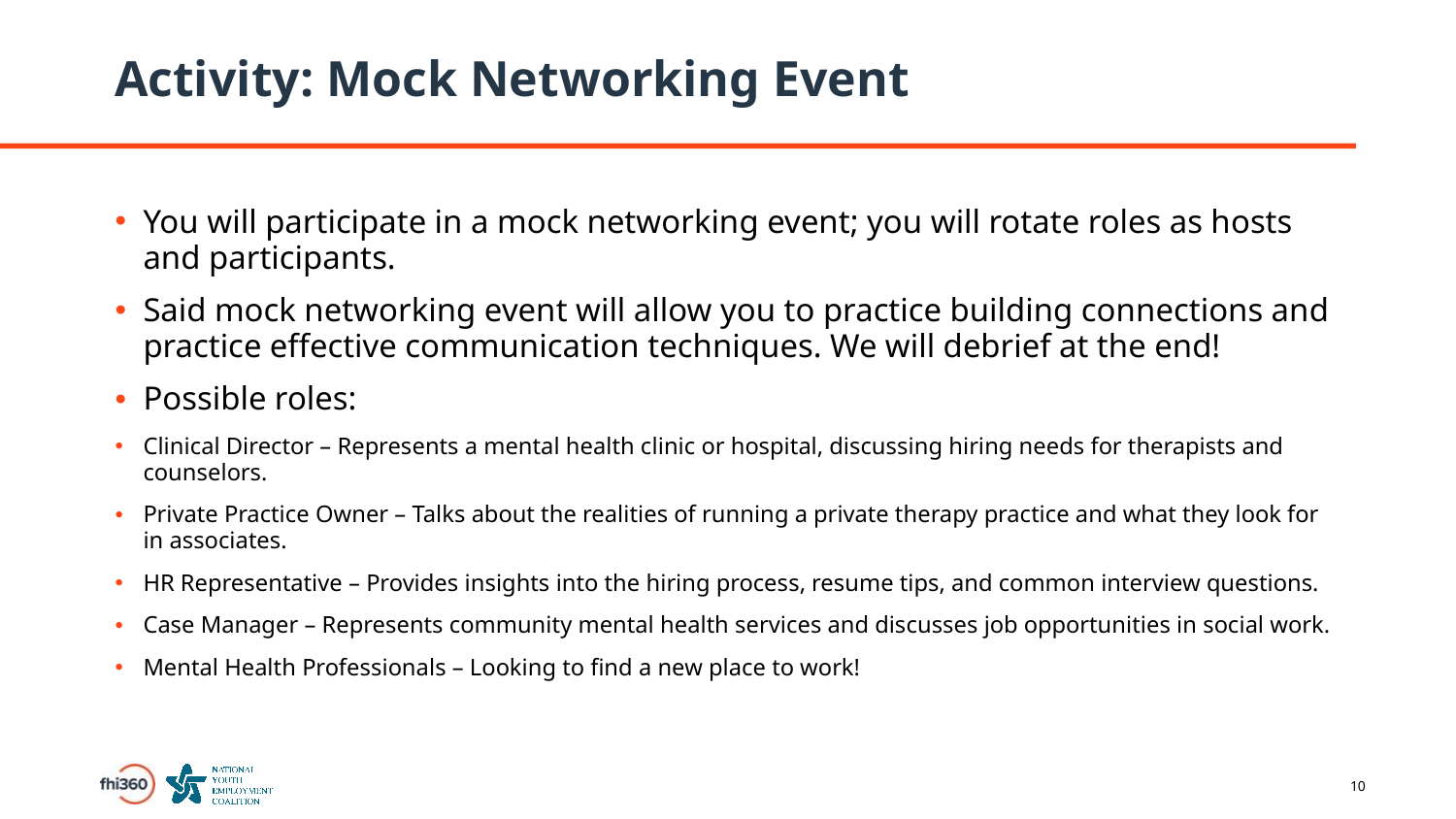

# Activity: Mock Networking Event
You will participate in a mock networking event; you will rotate roles as hosts and participants.
Said mock networking event will allow you to practice building connections and practice effective communication techniques. We will debrief at the end!
Possible roles:
Clinical Director – Represents a mental health clinic or hospital, discussing hiring needs for therapists and counselors.
Private Practice Owner – Talks about the realities of running a private therapy practice and what they look for in associates.
HR Representative – Provides insights into the hiring process, resume tips, and common interview questions.
Case Manager – Represents community mental health services and discusses job opportunities in social work.
Mental Health Professionals – Looking to find a new place to work!